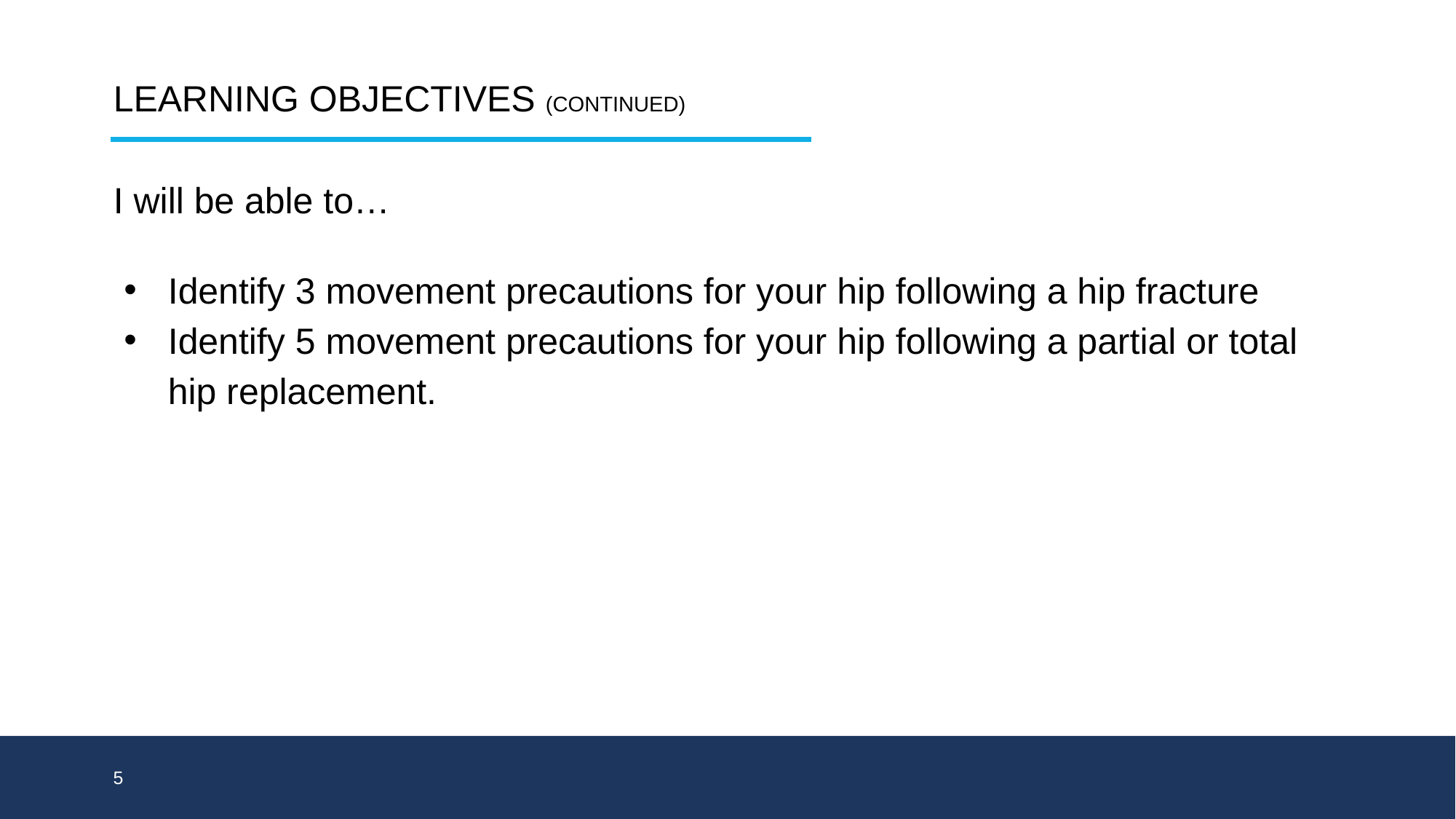

# Learning Objectives (Continued)
I will be able to…

Identify 3 movement precautions for your hip following a hip fracture
Identify 5 movement precautions for your hip following a partial or total hip replacement.